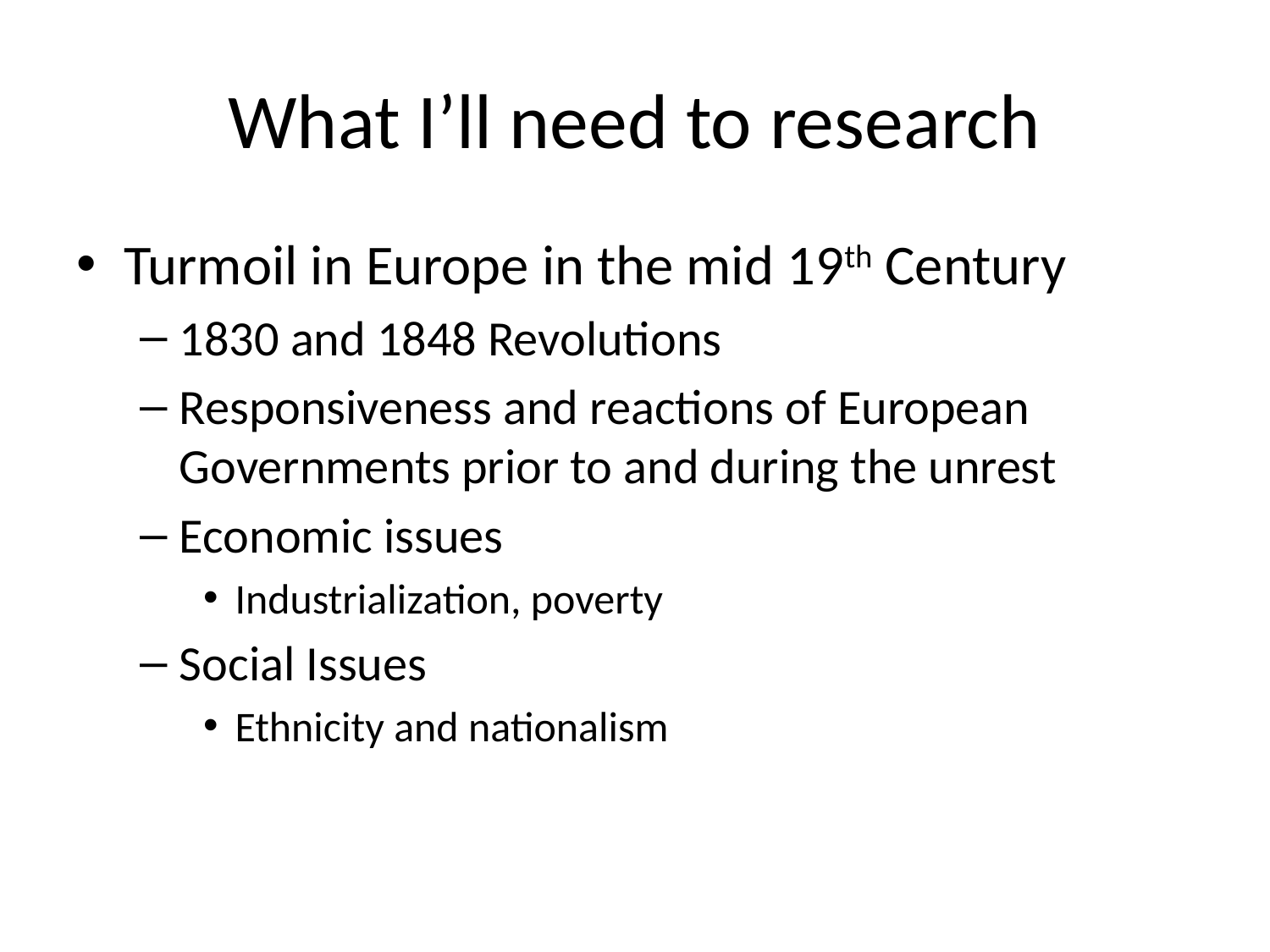

# What I’ll need to research
Turmoil in Europe in the mid 19th Century
1830 and 1848 Revolutions
Responsiveness and reactions of European Governments prior to and during the unrest
Economic issues
Industrialization, poverty
Social Issues
Ethnicity and nationalism